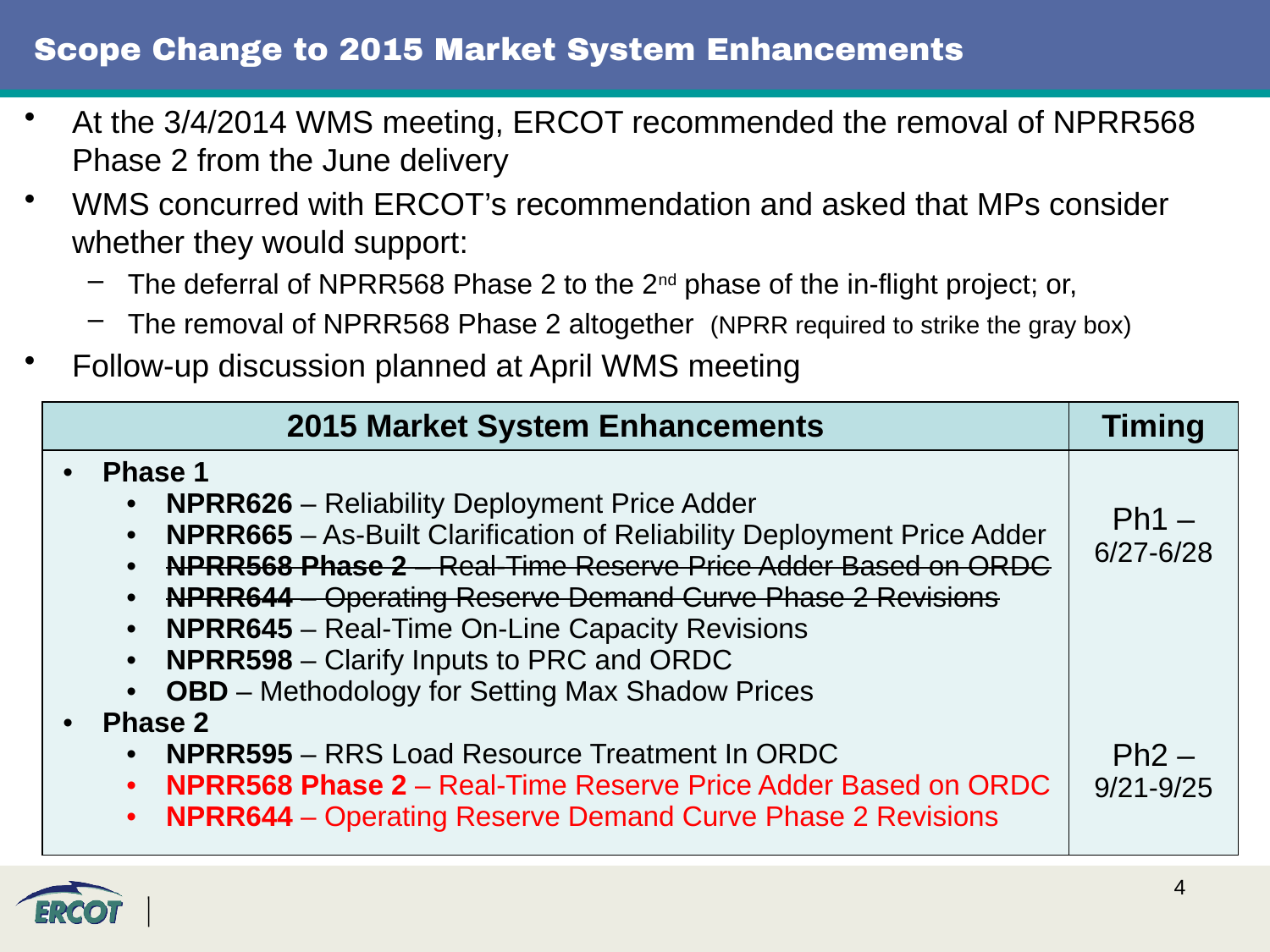

# Scope Change to 2015 Market System Enhancements
At the 3/4/2014 WMS meeting, ERCOT recommended the removal of NPRR568 Phase 2 from the June delivery
WMS concurred with ERCOT’s recommendation and asked that MPs consider whether they would support:
The deferral of NPRR568 Phase 2 to the 2nd phase of the in-flight project; or,
The removal of NPRR568 Phase 2 altogether  (NPRR required to strike the gray box)
Follow-up discussion planned at April WMS meeting
| 2015 Market System Enhancements | Timing |
| --- | --- |
| Phase 1 NPRR626 – Reliability Deployment Price Adder NPRR665 – As-Built Clarification of Reliability Deployment Price Adder NPRR568 Phase 2 – Real-Time Reserve Price Adder Based on ORDC NPRR644 – Operating Reserve Demand Curve Phase 2 Revisions NPRR645 – Real-Time On-Line Capacity Revisions NPRR598 – Clarify Inputs to PRC and ORDC OBD – Methodology for Setting Max Shadow Prices Phase 2 NPRR595 – RRS Load Resource Treatment In ORDC NPRR568 Phase 2 – Real-Time Reserve Price Adder Based on ORDC NPRR644 – Operating Reserve Demand Curve Phase 2 Revisions | Ph1 – 6/27-6/28 Ph2 – 9/21-9/25 |